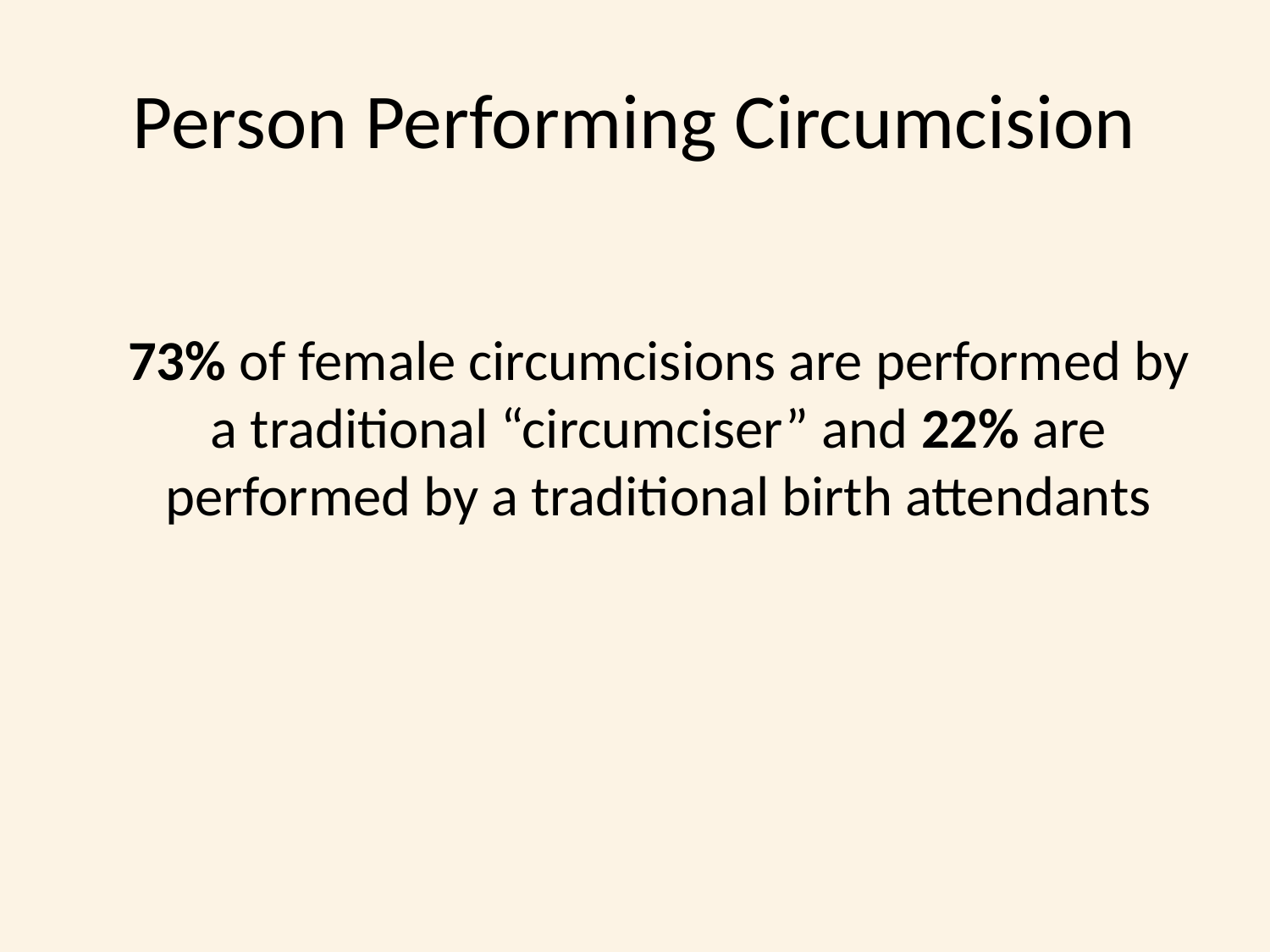

# Person Performing Circumcision
	73% of female circumcisions are performed by a traditional “circumciser” and 22% are performed by a traditional birth attendants